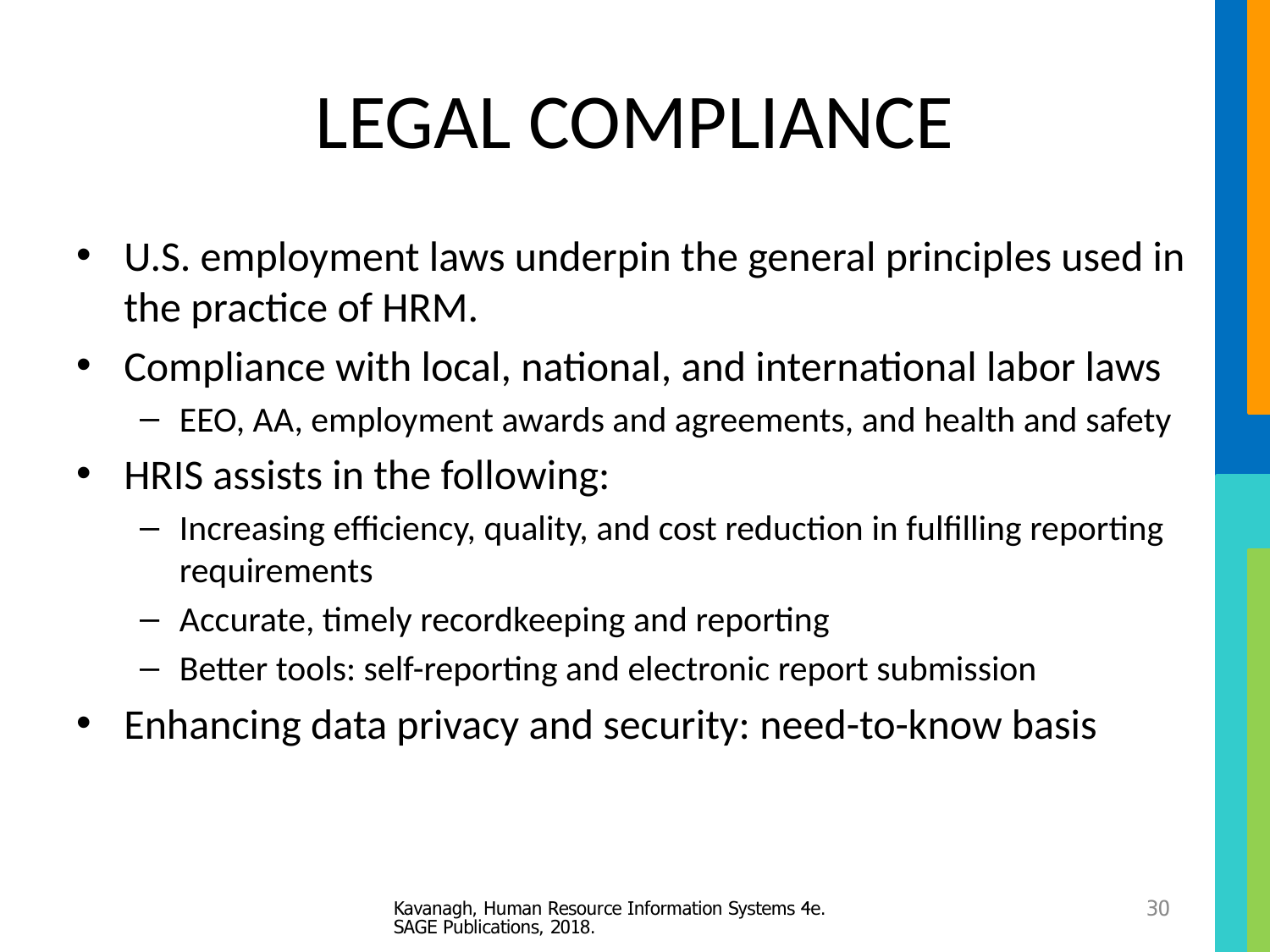

# LEGAL COMPLIANCE
U.S. employment laws underpin the general principles used in the practice of HRM.
Compliance with local, national, and international labor laws
EEO, AA, employment awards and agreements, and health and safety
HRIS assists in the following:
Increasing efficiency, quality, and cost reduction in fulfilling reporting requirements
Accurate, timely recordkeeping and reporting
Better tools: self-reporting and electronic report submission
Enhancing data privacy and security: need-to-know basis
Kavanagh, Human Resource Information Systems 4e. SAGE Publications, 2018.
30